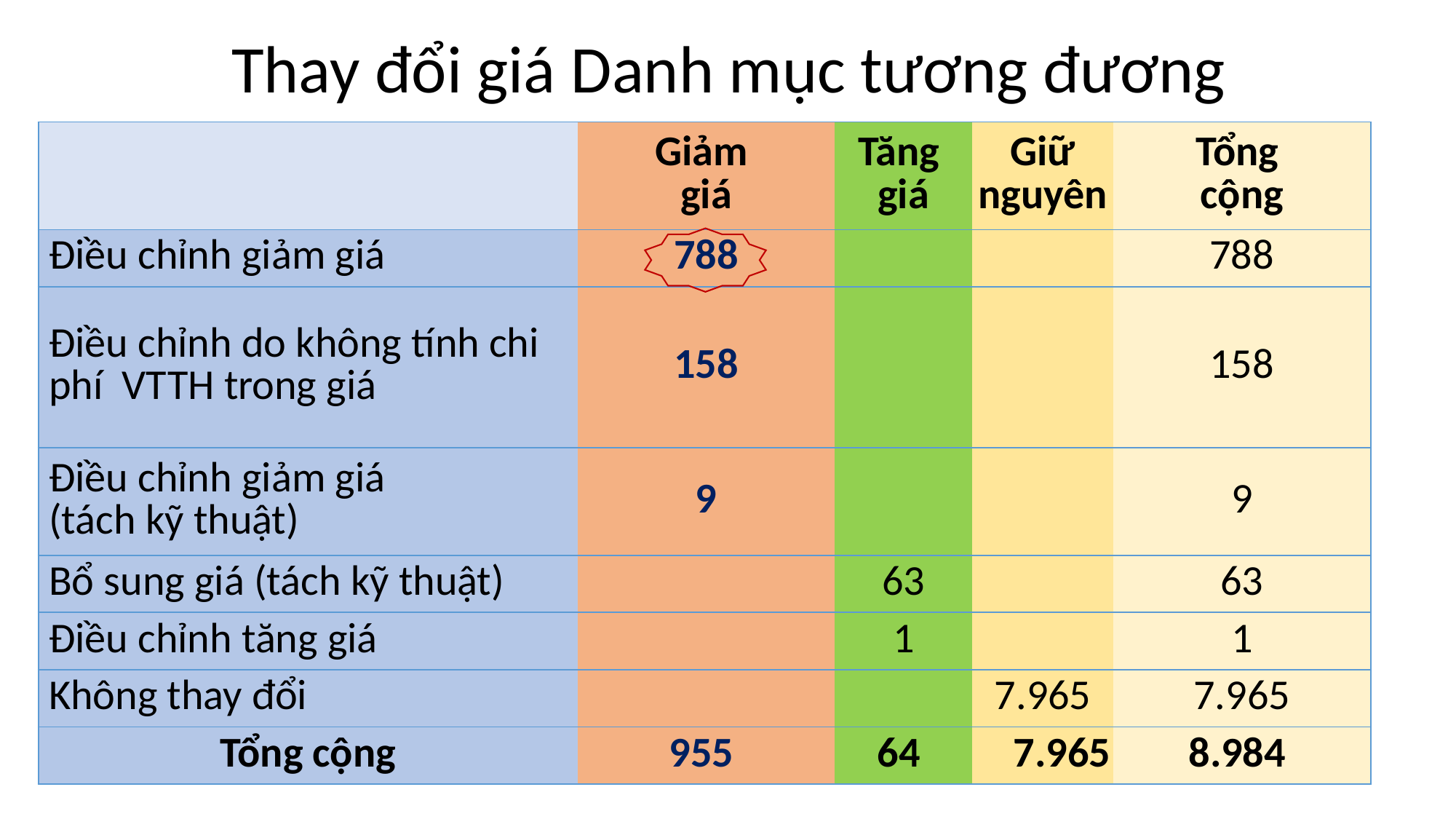

# Thay đổi giá Danh mục tương đương
|  | Giảm giá | Tăng giá | Giữ nguyên | Tổng cộng |
| --- | --- | --- | --- | --- |
| Điều chỉnh giảm giá | 788 |  |  | 788 |
| Điều chỉnh do không tính chi phí VTTH trong giá | 158 |  |  | 158 |
| Điều chỉnh giảm giá (tách kỹ thuật) | 9 |  |  | 9 |
| Bổ sung giá (tách kỹ thuật) |  | 63 |  | 63 |
| Điều chỉnh tăng giá |  | 1 |  | 1 |
| Không thay đổi |  |  | 7.965 | 7.965 |
| Tổng cộng | 955 | 64 | 7.965 | 8.984 |